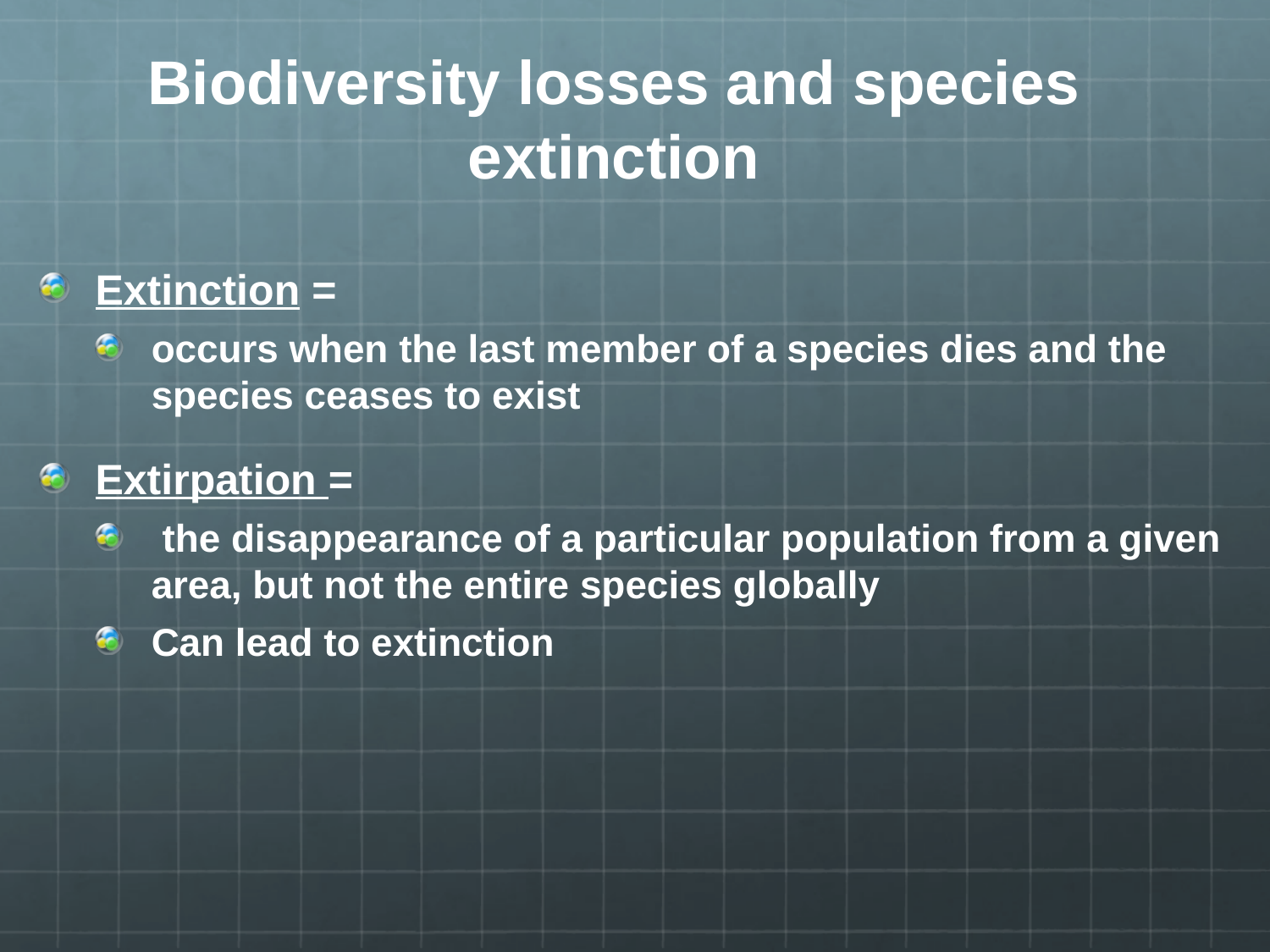

# Biodiversity losses and species extinction
Extinction =
occurs when the last member of a species dies and the species ceases to exist
Extirpation =
 the disappearance of a particular population from a given area, but not the entire species globally
Can lead to extinction